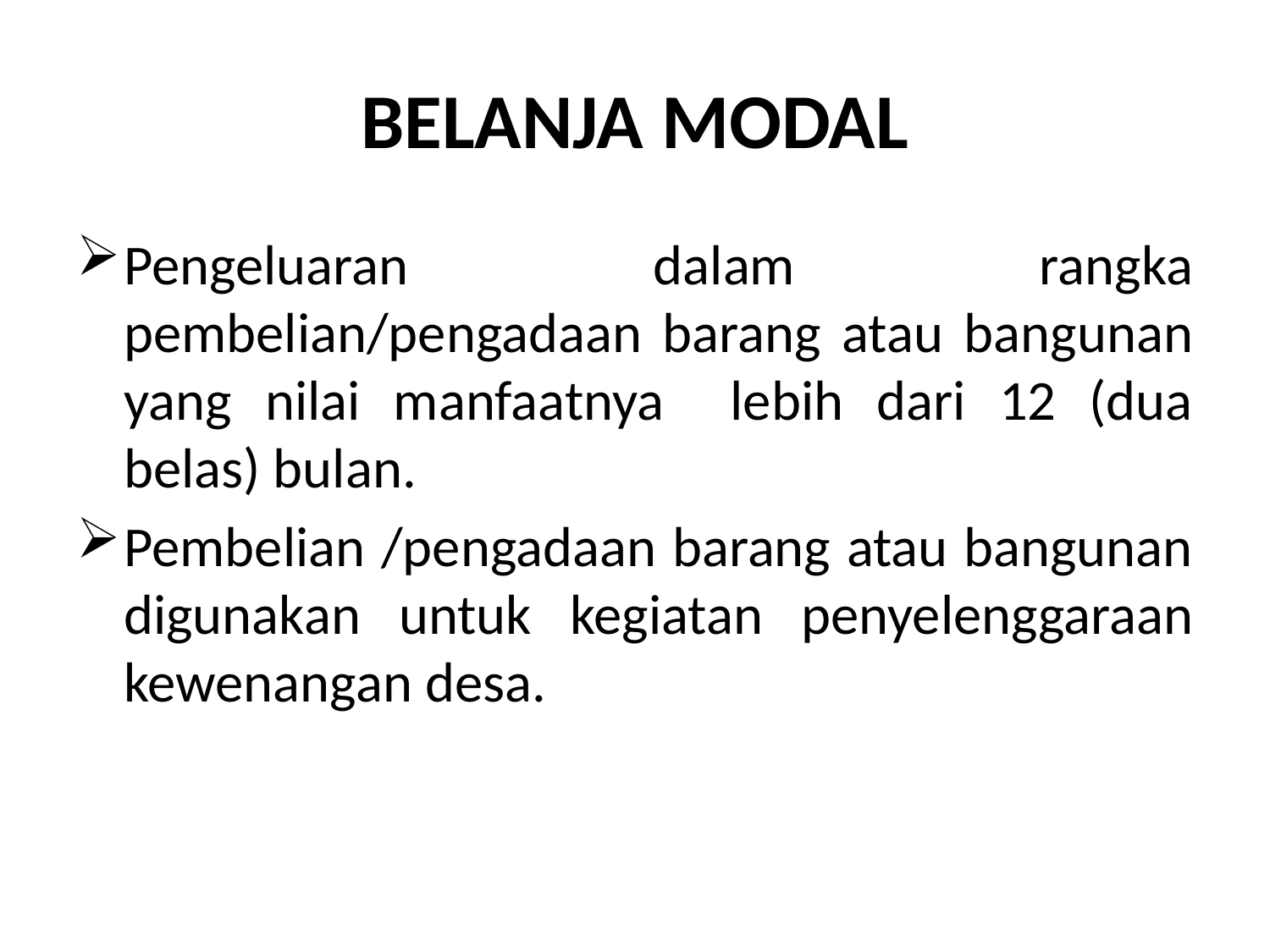

# BELANJA MODAL
Pengeluaran dalam rangka pembelian/pengadaan barang atau bangunan yang nilai manfaatnya  lebih dari 12 (dua belas) bulan.
Pembelian /pengadaan barang atau bangunan digunakan untuk kegiatan penyelenggaraan kewenangan desa.